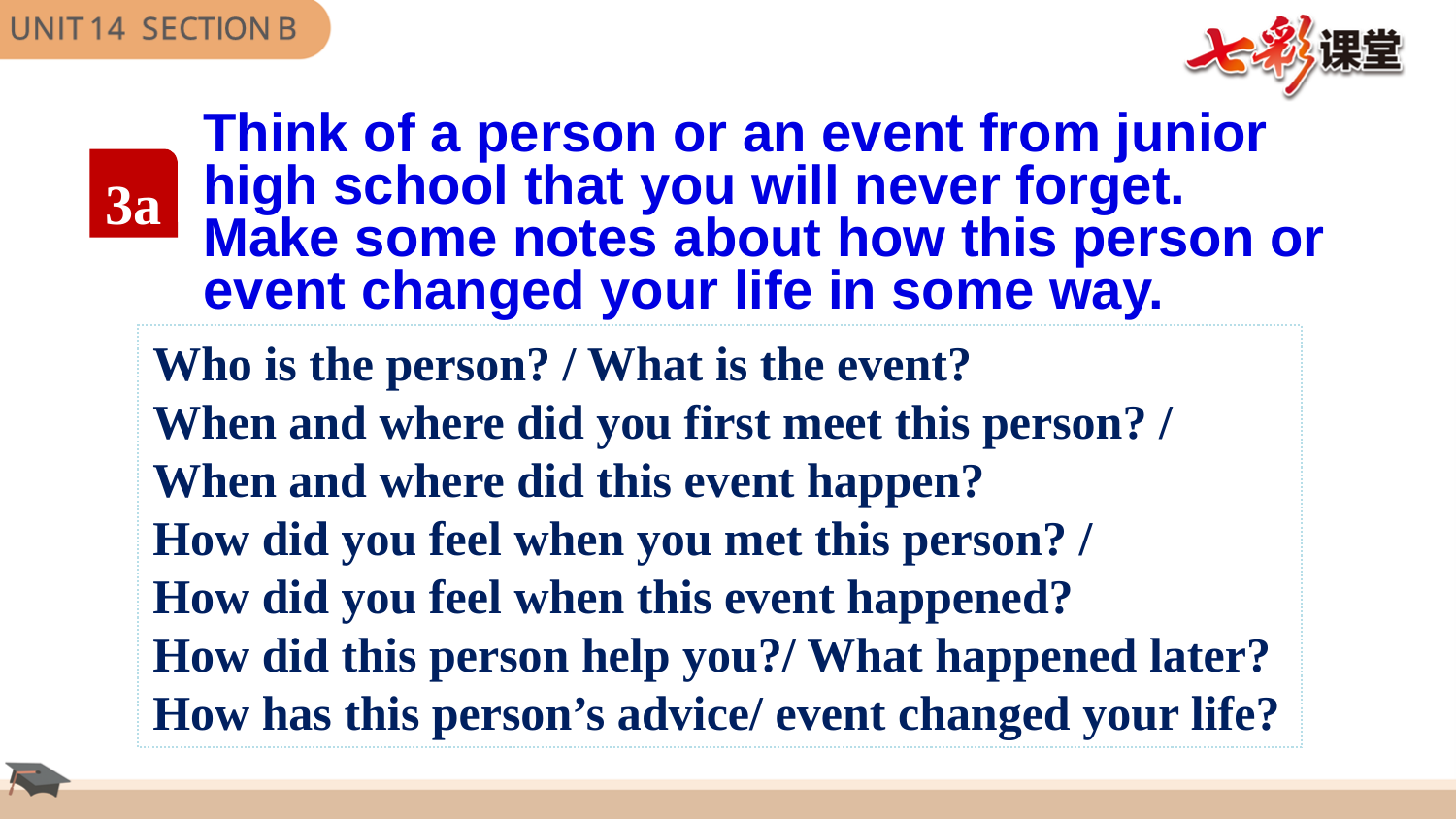

Think of a person or an event from junior
high school that you will never forget. Make some notes about how this person or event changed your life in some way.
3a
Who is the person? / What is the event?
When and where did you first meet this person? /
When and where did this event happen?
How did you feel when you met this person? /
How did you feel when this event happened?
How did this person help you?/ What happened later?
How has this person’s advice/ event changed your life?